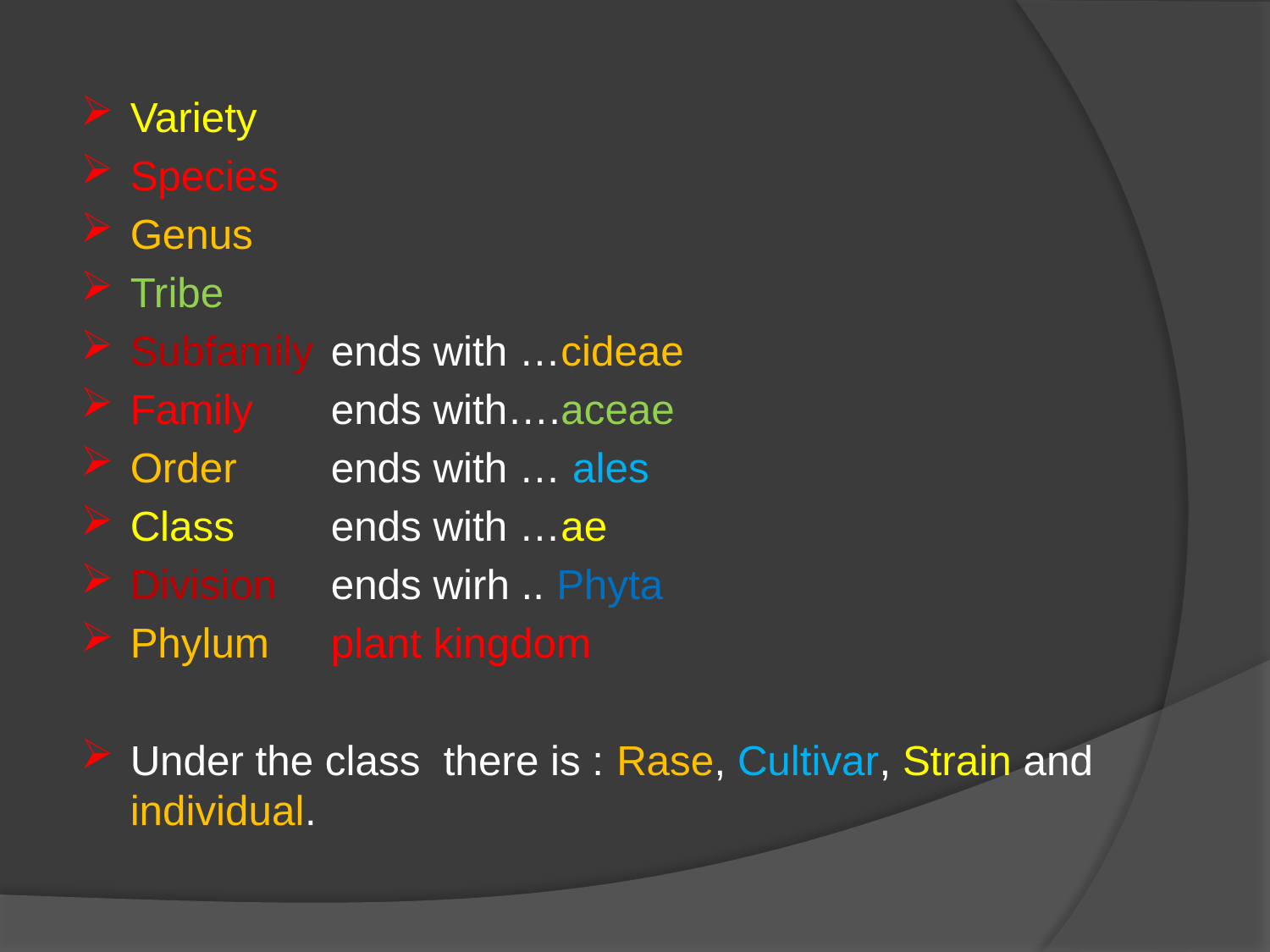

Variety
Species
Genus
Tribe
Subfamily	ends with …cideae
Family 		ends with….aceae
Order		ends with … ales
Class		ends with …ae
Division		ends wirh .. Phyta
Phylum		plant kingdom

Under the class  there is : Rase, Cultivar, Strain and individual.